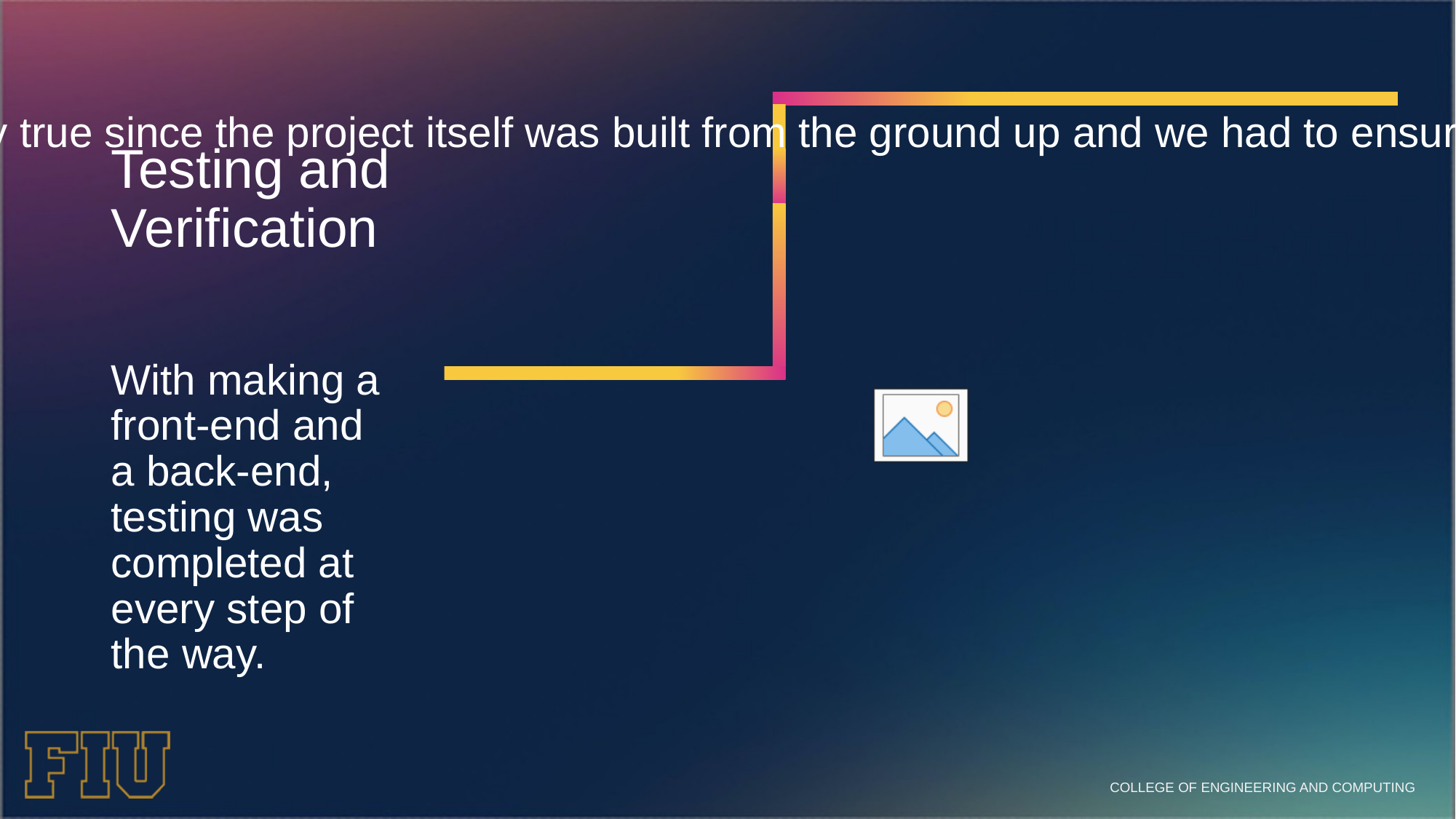

# Testing and Verification
This is especially true since the project itself was built from the ground up and we had to ensure that when releasing it to production
With making a front-end and a back-end, testing was completed at every step of the way.